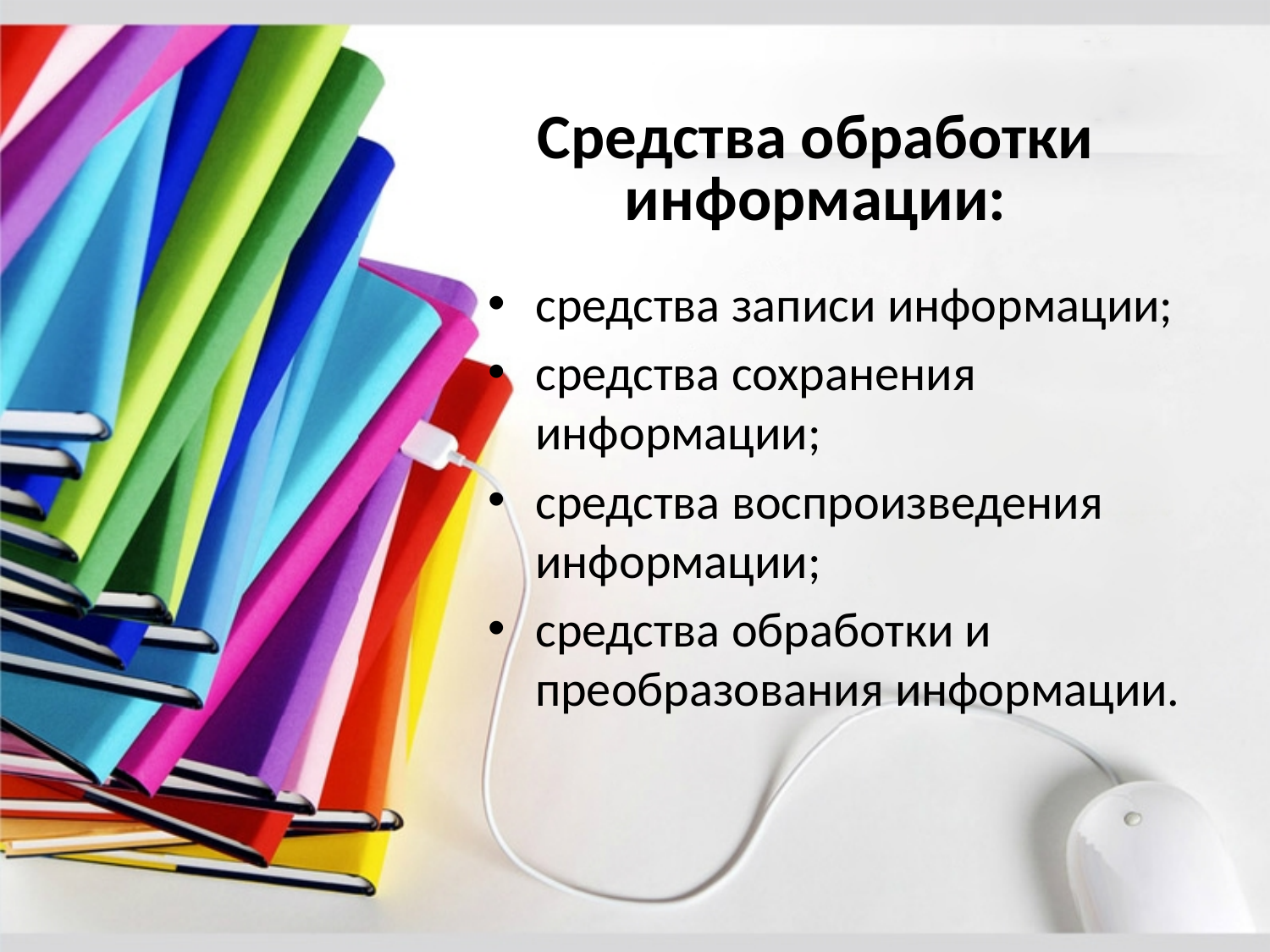

# Средства обработки информации:
средства записи информации;
средства сохранения информации;
средства воспроизведения информации;
средства обработки и преобразования информации.